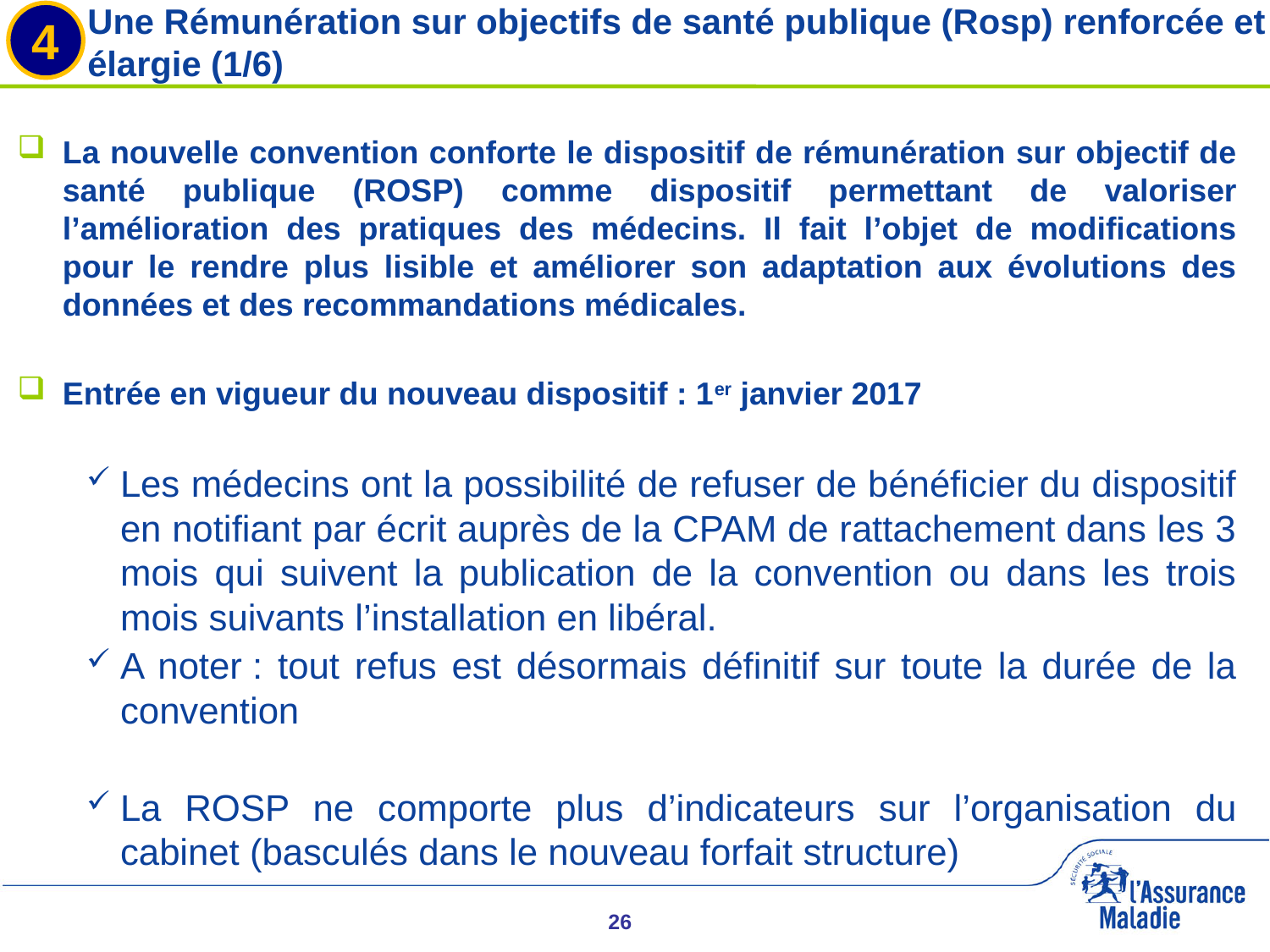

4
# Une Rémunération sur objectifs de santé publique (Rosp) renforcée et élargie (1/6)
La nouvelle convention conforte le dispositif de rémunération sur objectif de santé publique (ROSP) comme dispositif permettant de valoriser l’amélioration des pratiques des médecins. Il fait l’objet de modifications pour le rendre plus lisible et améliorer son adaptation aux évolutions des données et des recommandations médicales.

Entrée en vigueur du nouveau dispositif : 1er janvier 2017

Les médecins ont la possibilité de refuser de bénéficier du dispositif en notifiant par écrit auprès de la CPAM de rattachement dans les 3 mois qui suivent la publication de la convention ou dans les trois mois suivants l’installation en libéral.
A noter : tout refus est désormais définitif sur toute la durée de la convention

La ROSP ne comporte plus d’indicateurs sur l’organisation du cabinet (basculés dans le nouveau forfait structure)

26